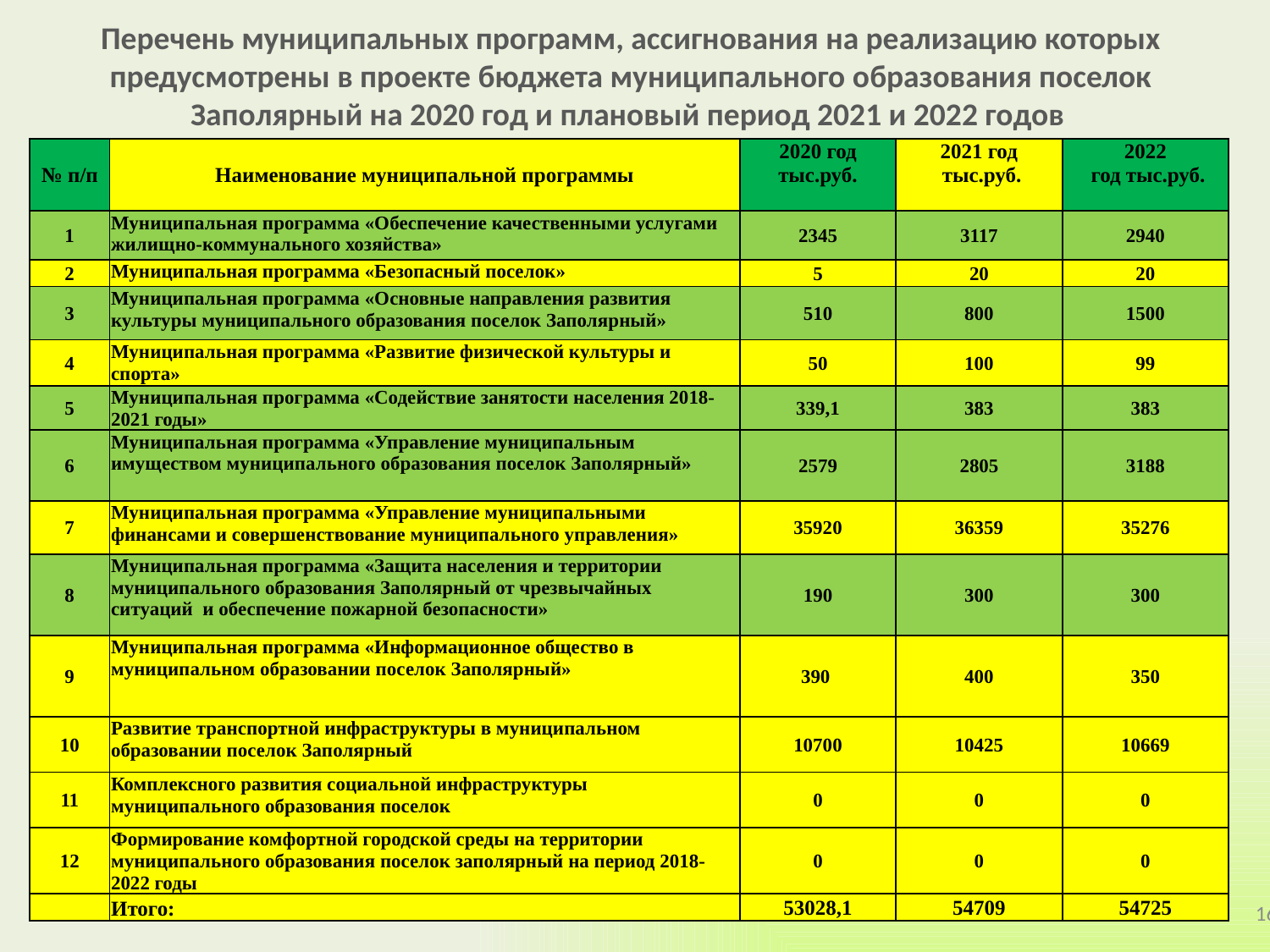

# Перечень муниципальных программ, ассигнования на реализацию которых предусмотрены в проекте бюджета муниципального образования поселок Заполярный на 2020 год и плановый период 2021 и 2022 годов
| № п/п | Наименование муниципальной программы | 2020 год тыс.руб. | 2021 год тыс.руб. | 2022 год тыс.руб. |
| --- | --- | --- | --- | --- |
| 1 | Муниципальная программа «Обеспечение качественными услугами жилищно-коммунального хозяйства» | 2345 | 3117 | 2940 |
| 2 | Муниципальная программа «Безопасный поселок» | 5 | 20 | 20 |
| 3 | Муниципальная программа «Основные направления развития культуры муниципального образования поселок Заполярный» | 510 | 800 | 1500 |
| 4 | Муниципальная программа «Развитие физической культуры и спорта» | 50 | 100 | 99 |
| 5 | Муниципальная программа «Содействие занятости населения 2018-2021 годы» | 339,1 | 383 | 383 |
| 6 | Муниципальная программа «Управление муниципальным имуществом муниципального образования поселок Заполярный» | 2579 | 2805 | 3188 |
| 7 | Муниципальная программа «Управление муниципальными финансами и совершенствование муниципального управления» | 35920 | 36359 | 35276 |
| 8 | Муниципальная программа «Защита населения и территории муниципального образования Заполярный от чрезвычайных ситуаций и обеспечение пожарной безопасности» | 190 | 300 | 300 |
| 9 | Муниципальная программа «Информационное общество в муниципальном образовании поселок Заполярный» | 390 | 400 | 350 |
| 10 | Развитие транспортной инфраструктуры в муниципальном образовании поселок Заполярный | 10700 | 10425 | 10669 |
| 11 | Комплексного развития социальной инфраструктуры муниципального образования поселок | 0 | 0 | 0 |
| 12 | Формирование комфортной городской среды на территории муниципального образования поселок заполярный на период 2018-2022 годы | 0 | 0 | 0 |
|  | Итого: | 53028,1 | 54709 | 54725 |
16